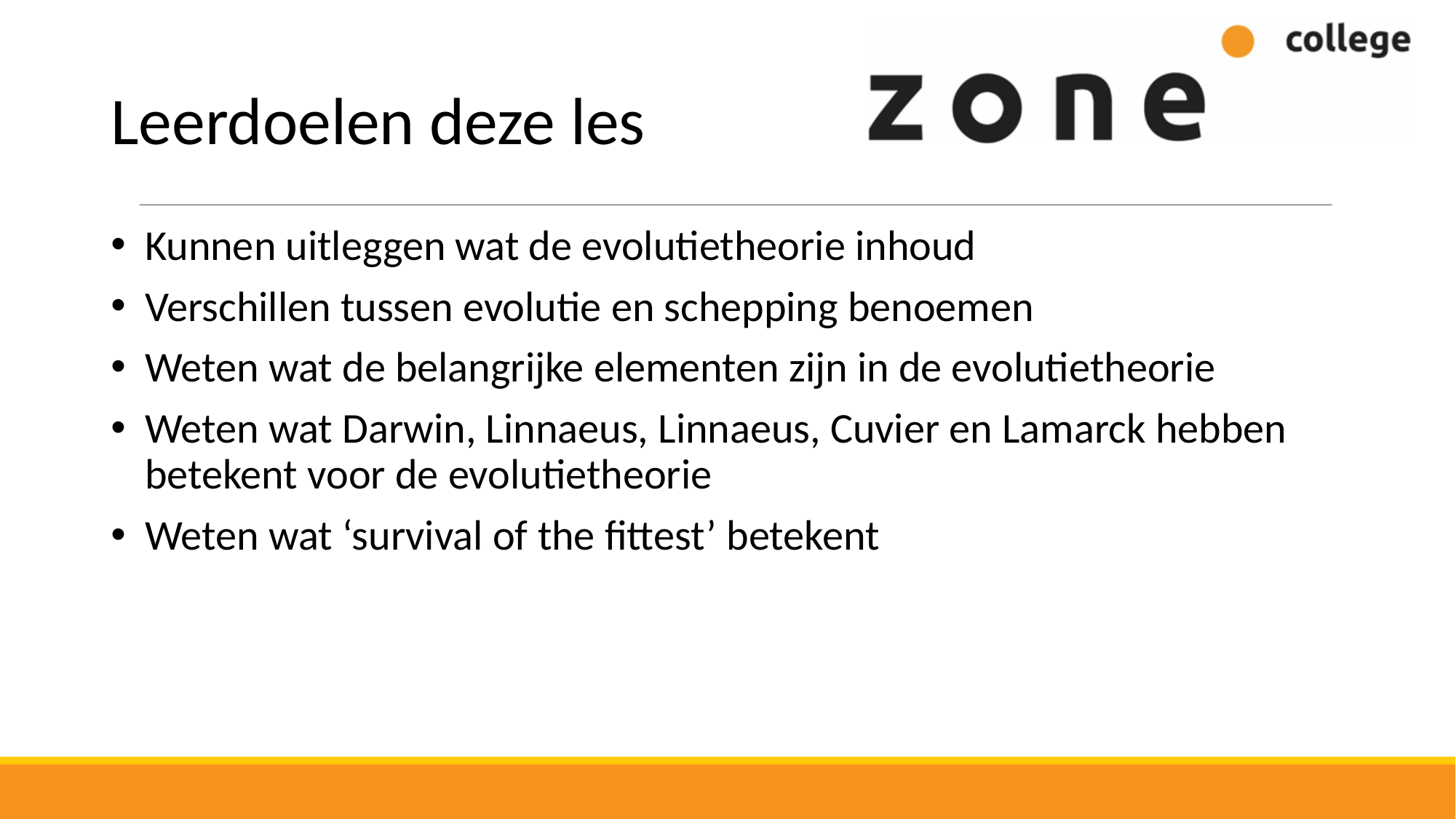

# Leerdoelen deze les
Kunnen uitleggen wat de evolutietheorie inhoud
Verschillen tussen evolutie en schepping benoemen
Weten wat de belangrijke elementen zijn in de evolutietheorie
Weten wat Darwin, Linnaeus, Linnaeus, Cuvier en Lamarck hebben  betekent voor de evolutietheorie
Weten wat ‘survival of the fittest’ betekent